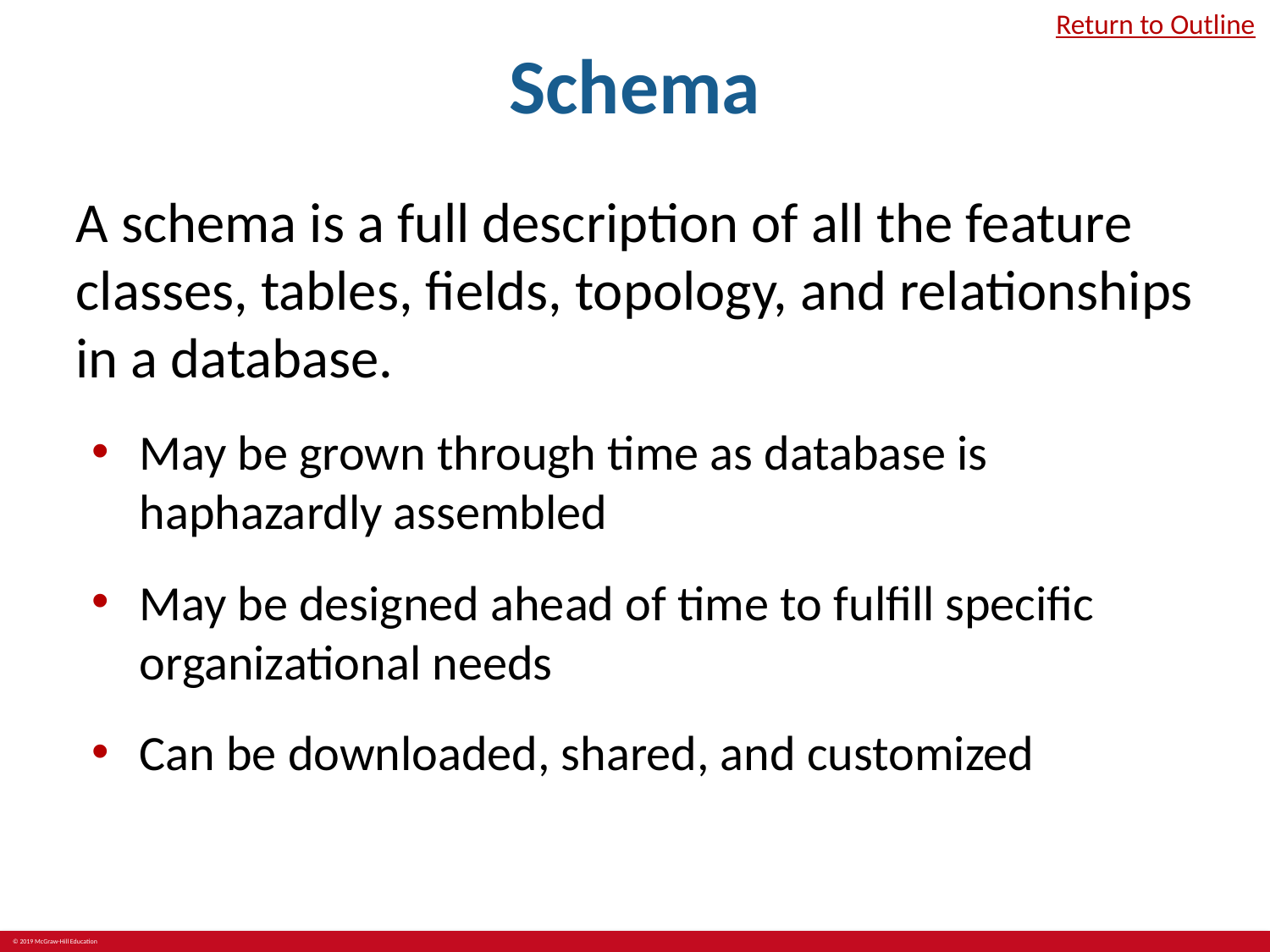

# Schema
Return to Outline
A schema is a full description of all the feature classes, tables, fields, topology, and relationships in a database.
May be grown through time as database is haphazardly assembled
May be designed ahead of time to fulfill specific organizational needs
Can be downloaded, shared, and customized